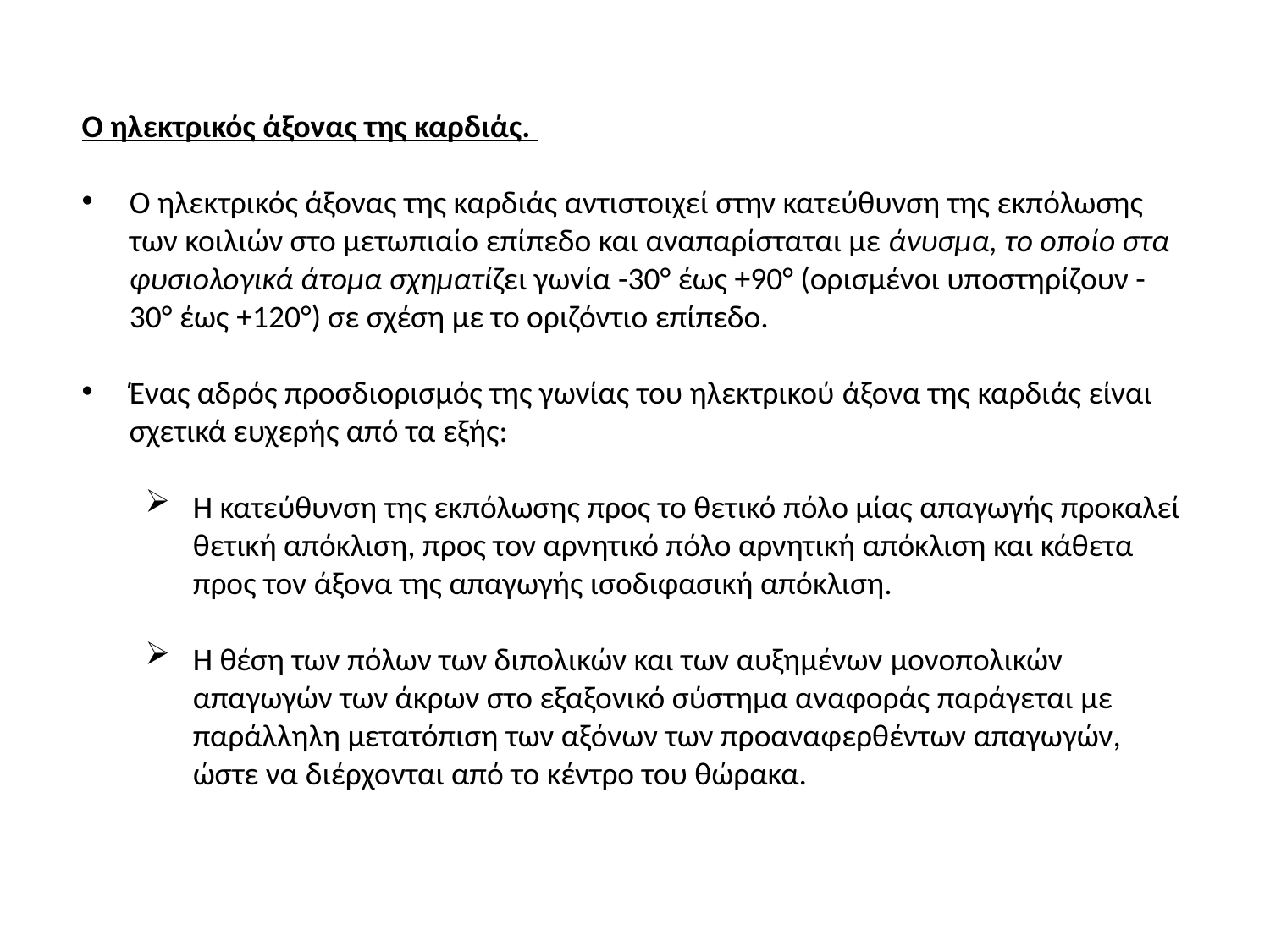

Ο ηλεκτρικός άξονας της καρδιάς.

Ο ηλεκτρικός άξονας της καρδιάς αντιστοιχεί στην κατεύθυνση της εκπόλωσης των κοιλιών στο μετωπιαίο επίπεδο και αναπαρίσταται με άνυσμα, το οποίο στα φυσιολογικά άτομα σχηματίζει γωνία -30° έως +90° (ορισμένοι υποστηρίζουν -30° έως +120°) σε σχέση με το οριζόντιο επίπεδο.

Ένας αδρός προσδιορισμός της γωνίας του ηλεκτρικού άξονα της καρδιάς είναι σχετικά ευχερής από τα εξής:

Η κατεύθυνση της εκπόλωσης προς το θετικό πόλο μίας απαγωγής προκαλεί θετική απόκλιση, προς τον αρνητικό πόλο αρνητική απόκλιση και κάθετα προς τον άξονα της απαγωγής ισοδιφασική απόκλιση.

Η θέση των πόλων των διπολικών και των αυξημένων μονοπολικών απαγωγών των άκρων στο εξαξονικό σύστημα αναφοράς παράγεται με παράλληλη μετατόπιση των αξόνων των προαναφερθέντων απαγωγών, ώστε να διέρχονται από το κέντρο του θώρακα.